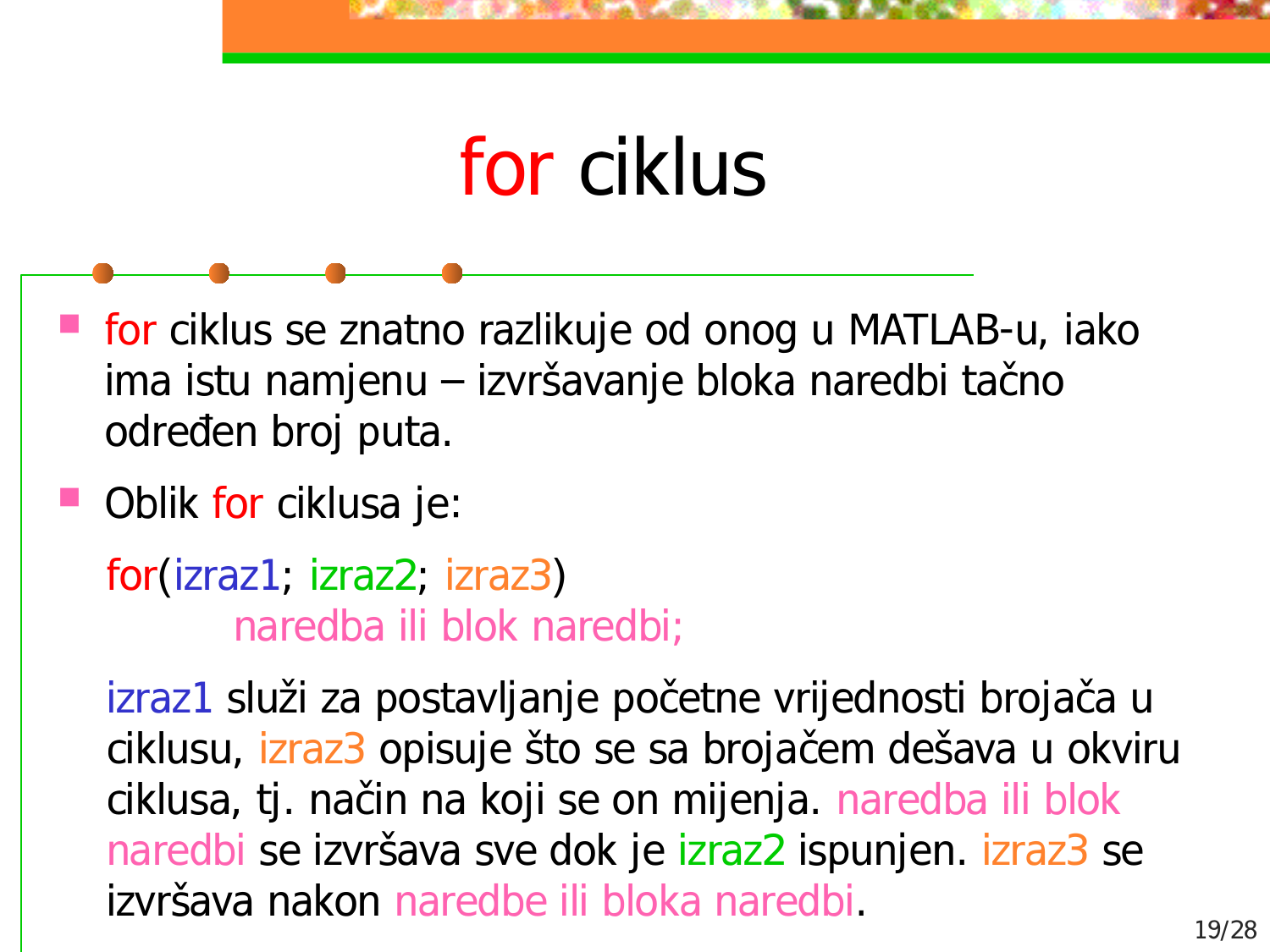

# for ciklus
for ciklus se znatno razlikuje od onog u MATLAB-u, iako ima istu namjenu – izvršavanje bloka naredbi tačno određen broj puta.
Oblik for ciklusa je:
for(izraz1; izraz2; izraz3)
	naredba ili blok naredbi;
izraz1 služi za postavljanje početne vrijednosti brojača u ciklusu, izraz3 opisuje što se sa brojačem dešava u okviru ciklusa, tj. način na koji se on mijenja. naredba ili blok naredbi se izvršava sve dok je izraz2 ispunjen. izraz3 se izvršava nakon naredbe ili bloka naredbi.
19/28